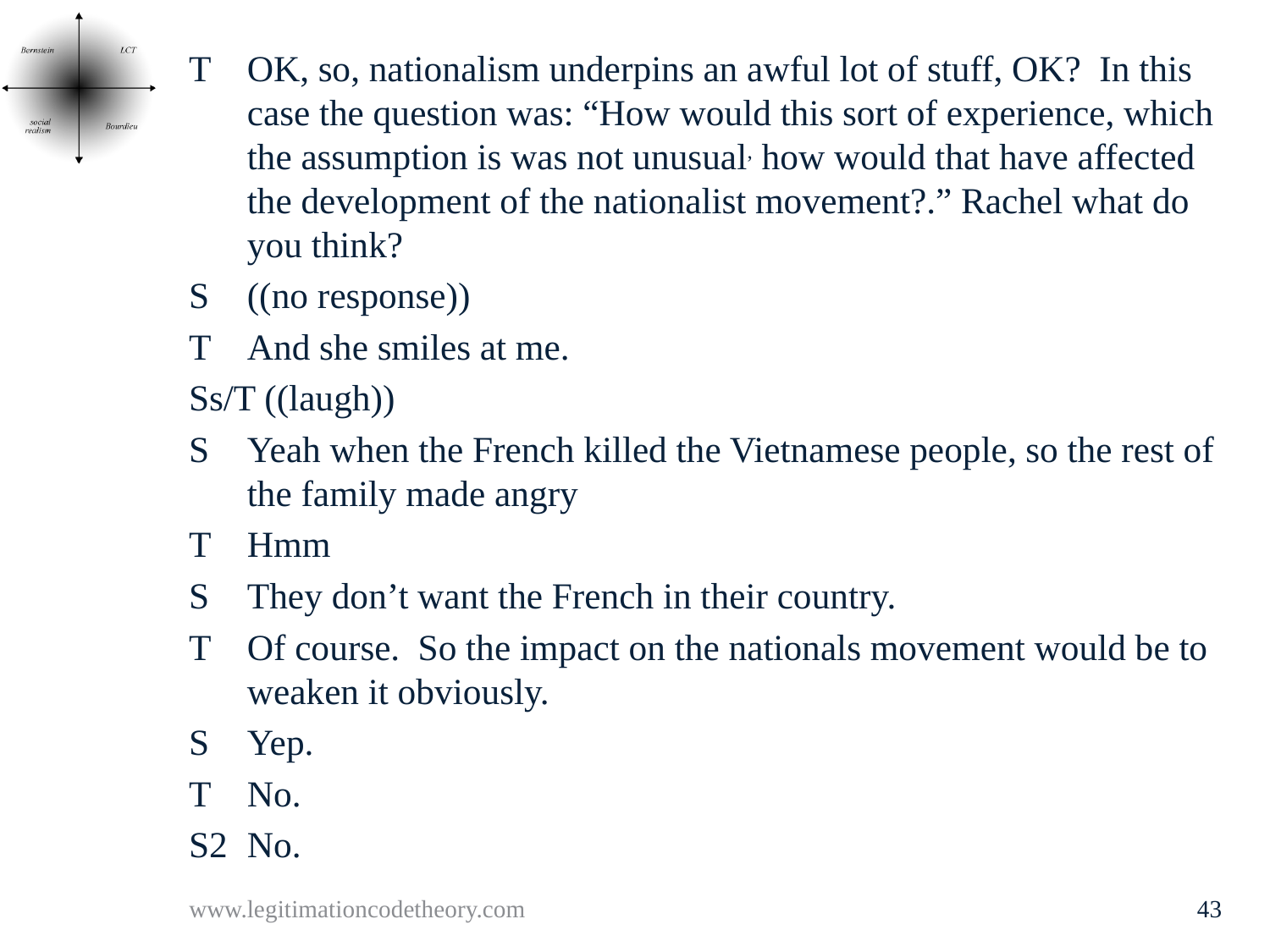

T	OK, so, nationalism underpins an awful lot of stuff, OK?  In this case the question was: “How would this sort of experience, which the assumption is was not unusual, how would that have affected the development of the nationalist movement?.” Rachel what do you think?
S	((no response))
T	And she smiles at me.
Ss/T ((laugh))
S	Yeah when the French killed the Vietnamese people, so the rest of the family made angry
T	Hmm
S	They don’t want the French in their country.
T	Of course.  So the impact on the nationals movement would be to weaken it obviously.
S	Yep.
T	No.
S2	No.

www.legitimationcodetheory.com
43